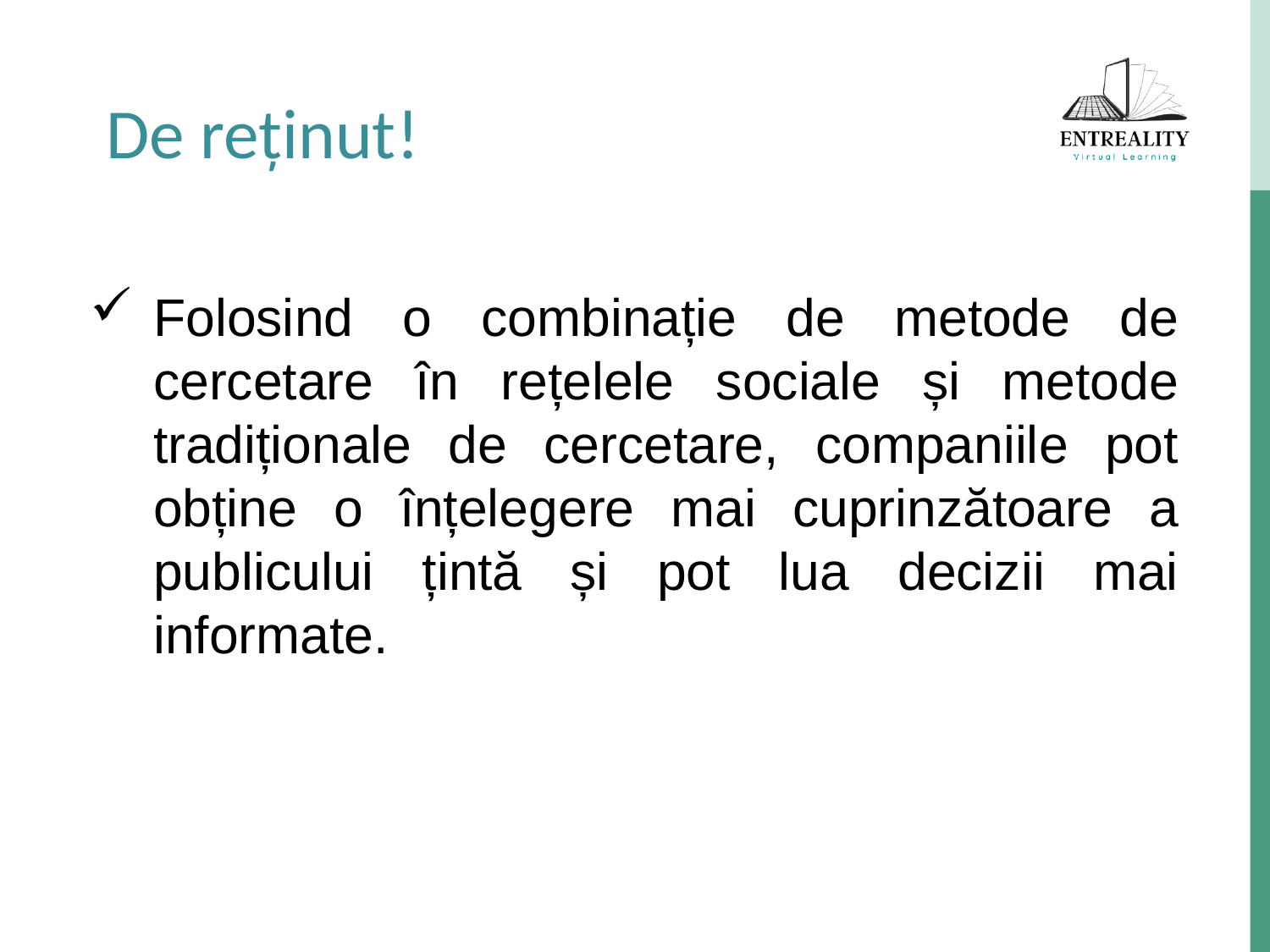

De reținut!

Folosind o combinație de metode de cercetare în rețelele sociale și metode tradiționale de cercetare, companiile pot obține o înțelegere mai cuprinzătoare a publicului țintă și pot lua decizii mai informate.